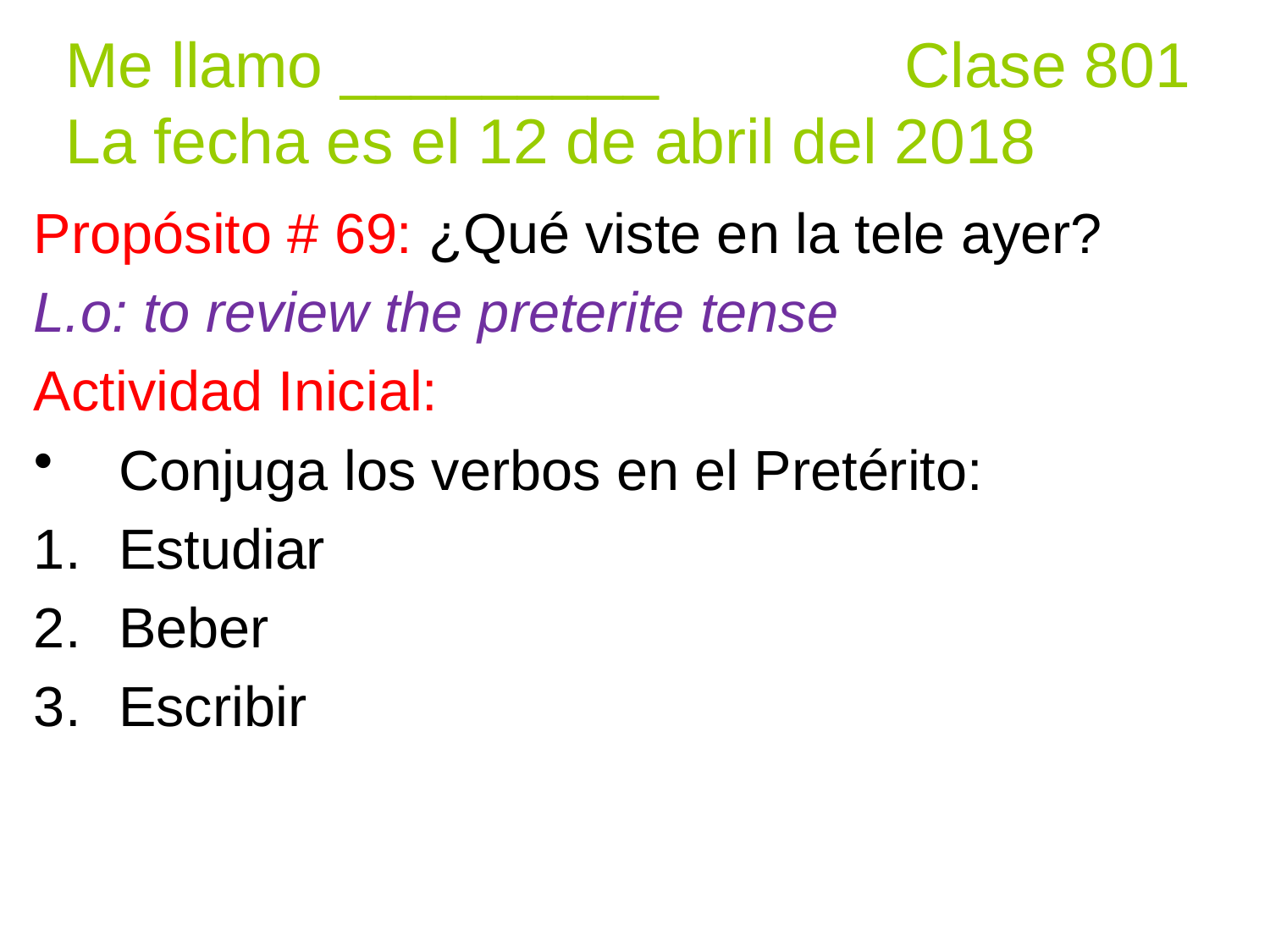

# Me llamo _________              Clase 801 La fecha es el 12 de abril del 2018
Propósito # 69: ¿Qué viste en la tele ayer?
L.o: to review the preterite tense
Actividad Inicial:
Conjuga los verbos en el Pretérito:
Estudiar
Beber
Escribir